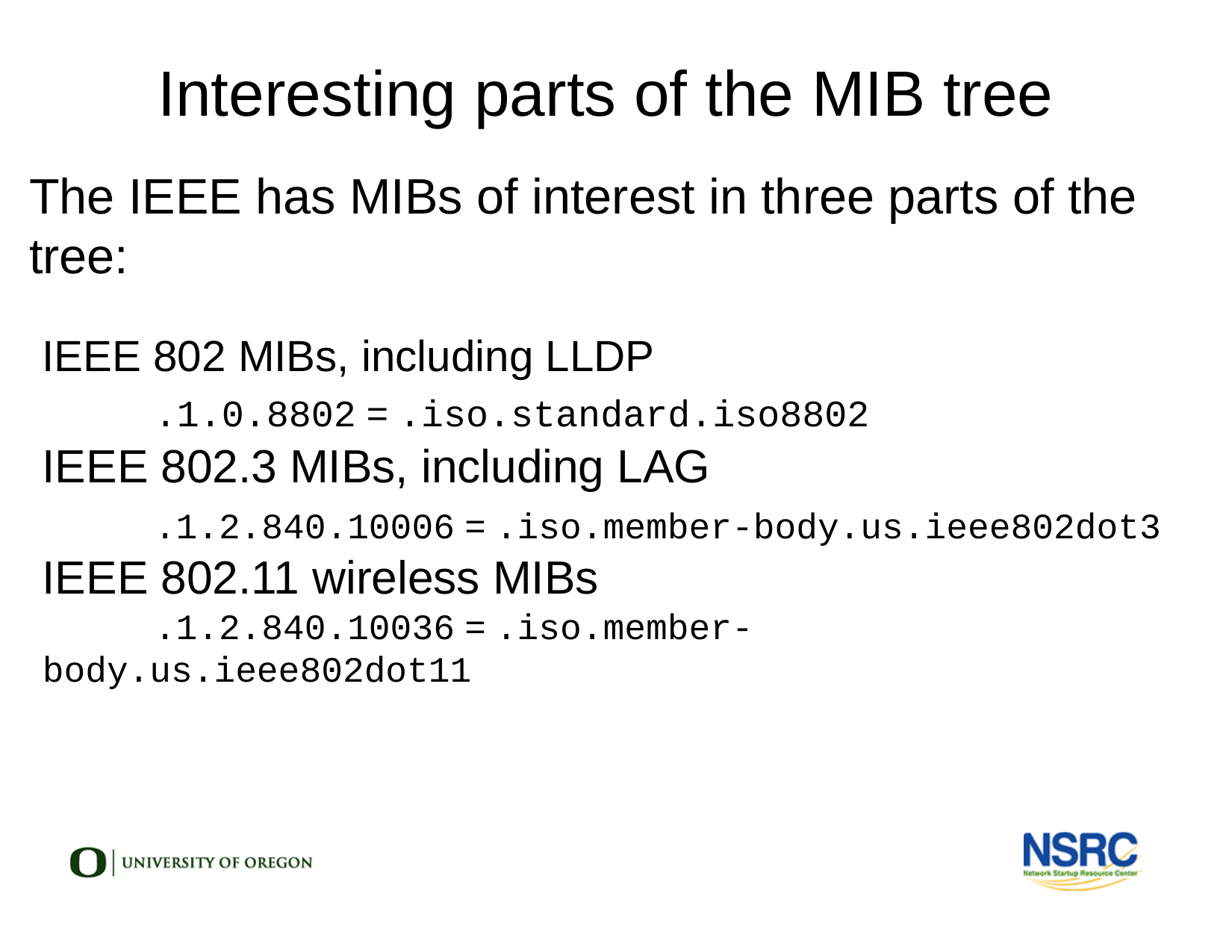

Interesting parts of the MIB tree
The IEEE has MIBs of interest in three parts of the tree:

IEEE 802 MIBs, including LLDP
	.1.0.8802 = .iso.standard.iso8802
IEEE 802.3 MIBs, including LAG
	.1.2.840.10006 = .iso.member-body.us.ieee802dot3
IEEE 802.11 wireless MIBs
	.1.2.840.10036 = .iso.member-body.us.ieee802dot11